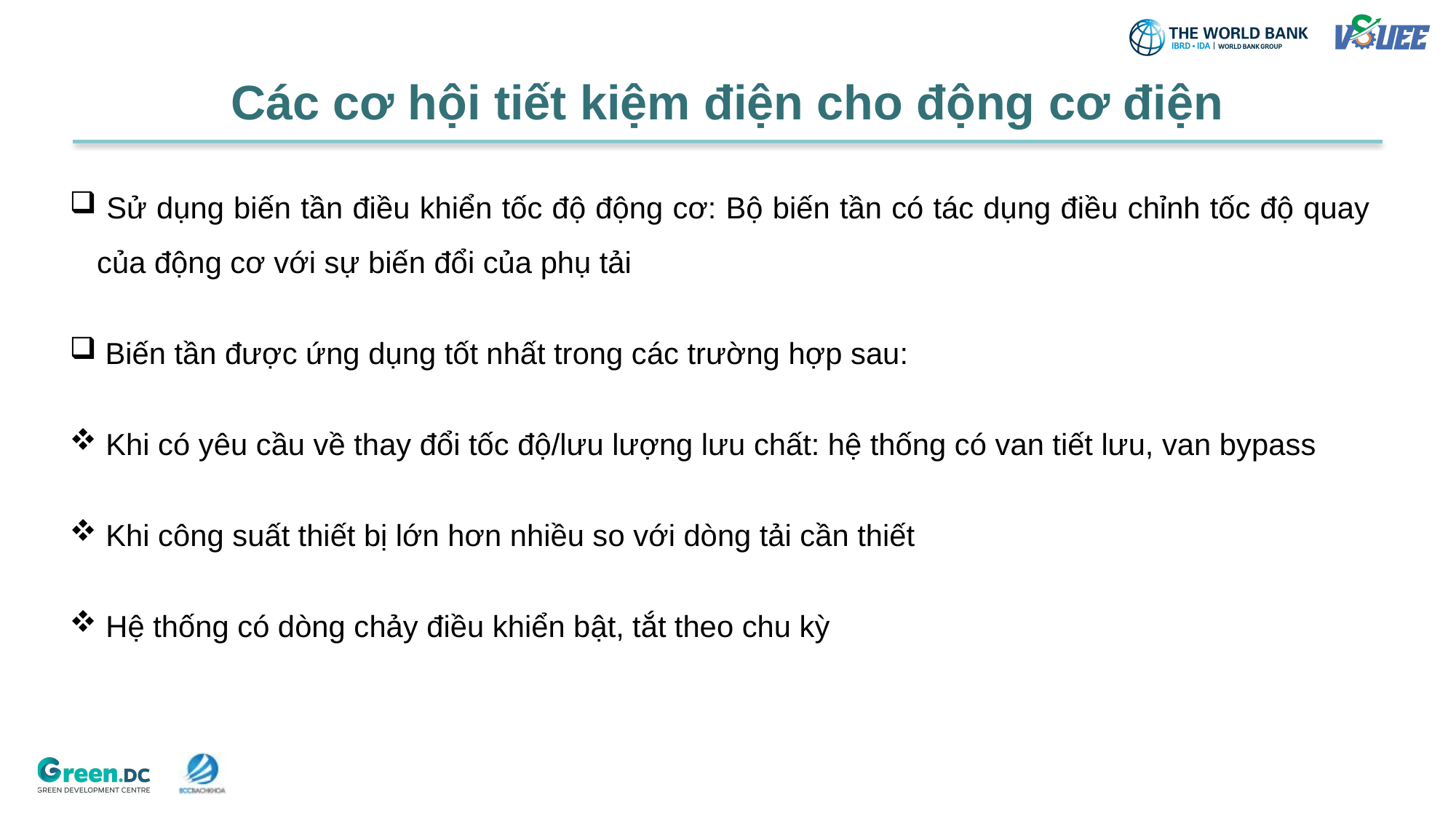

Các cơ hội tiết kiệm điện cho động cơ điện
 Sử dụng biến tần điều khiển tốc độ động cơ: Bộ biến tần có tác dụng điều chỉnh tốc độ quay của động cơ với sự biến đổi của phụ tải
 Biến tần được ứng dụng tốt nhất trong các trường hợp sau:
 Khi có yêu cầu về thay đổi tốc độ/lưu lượng lưu chất: hệ thống có van tiết lưu, van bypass
 Khi công suất thiết bị lớn hơn nhiều so với dòng tải cần thiết
 Hệ thống có dòng chảy điều khiển bật, tắt theo chu kỳ